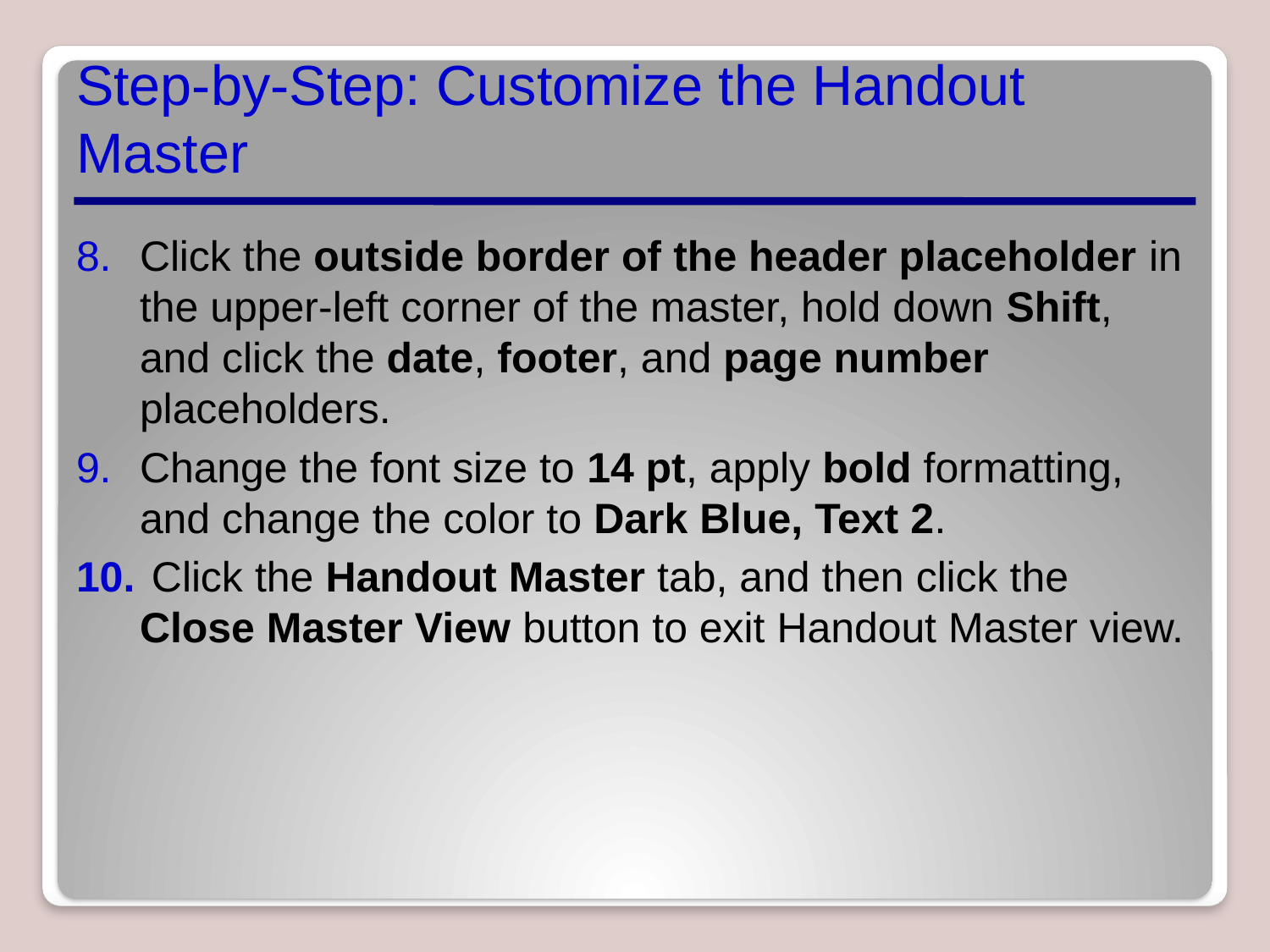

# Step-by-Step: Customize the Handout Master
Click the outside border of the header placeholder in the upper-left corner of the master, hold down Shift, and click the date, footer, and page number placeholders.
Change the font size to 14 pt, apply bold formatting, and change the color to Dark Blue, Text 2.
 Click the Handout Master tab, and then click the Close Master View button to exit Handout Master view.